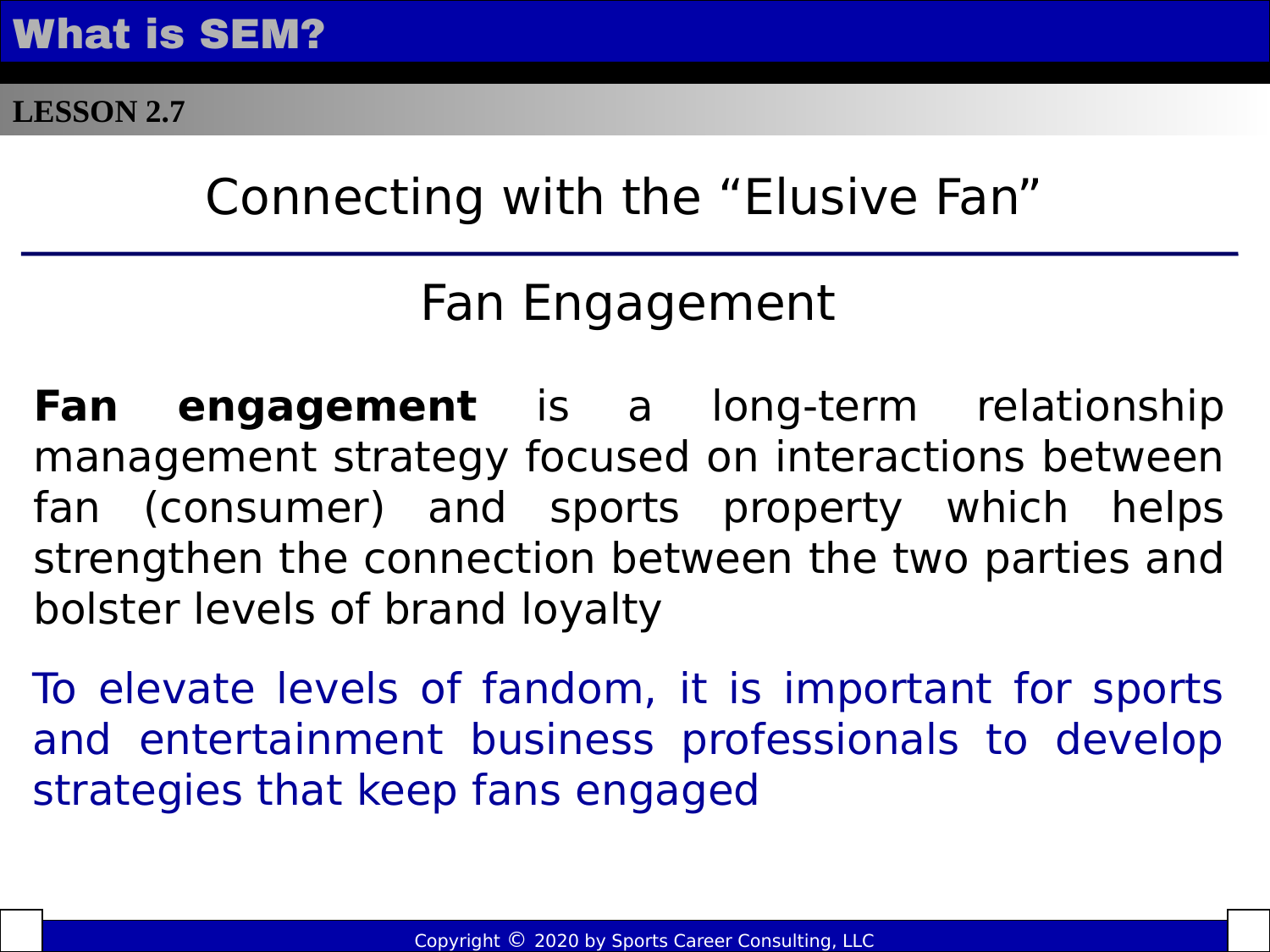

What is SEM?
LESSON 2.7
Connecting with the “Elusive Fan”

Fan Engagement
Fan engagement is a long-term relationship management strategy focused on interactions between fan (consumer) and sports property which helps strengthen the connection between the two parties and bolster levels of brand loyalty
To elevate levels of fandom, it is important for sports and entertainment business professionals to develop strategies that keep fans engaged
Copyright © 2020 by Sports Career Consulting, LLC